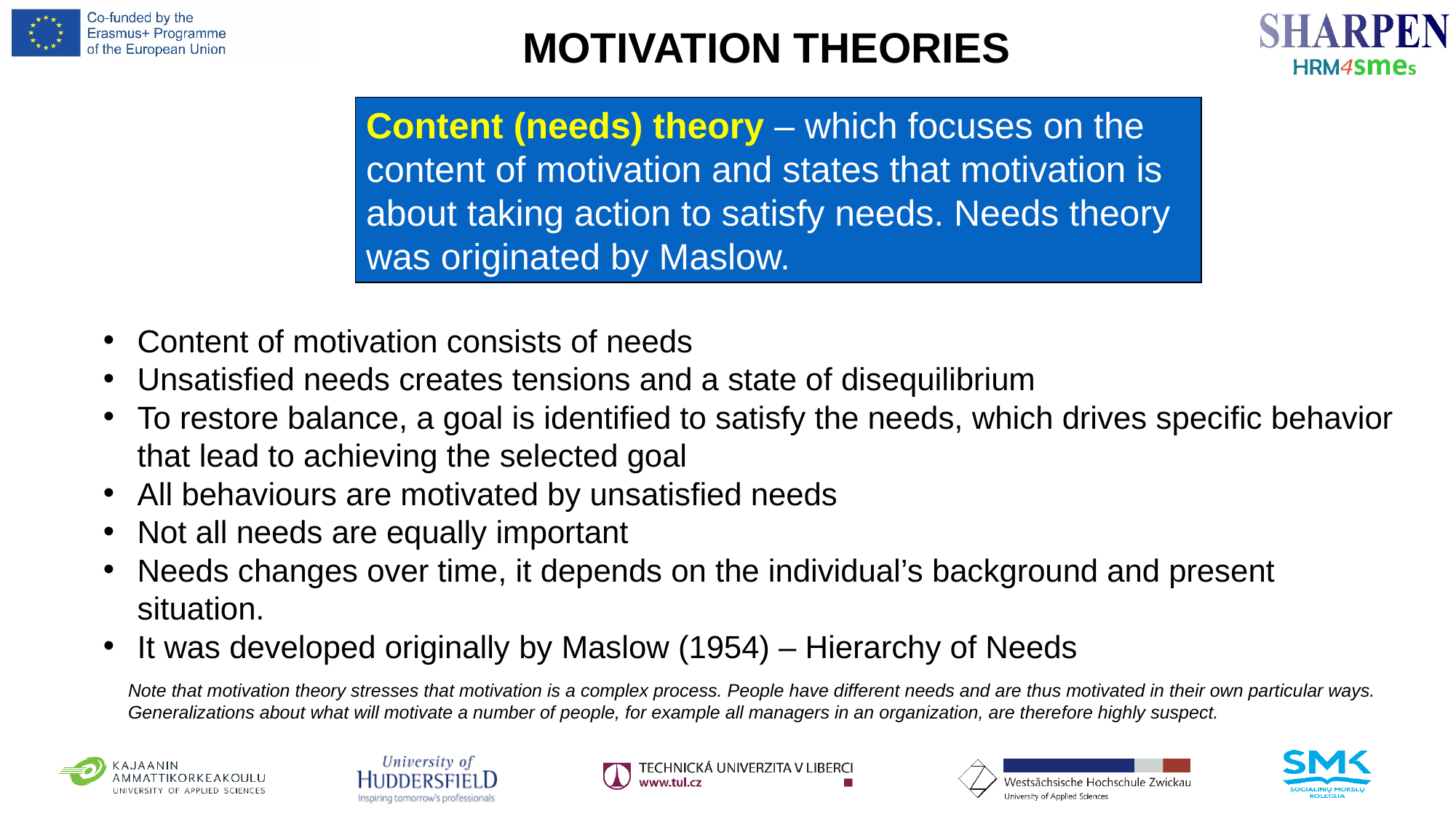

MOTIVATION THEORIES
Content (needs) theory – which focuses on the content of motivation and states that motivation is about taking action to satisfy needs. Needs theory was originated by Maslow.
Content of motivation consists of needs
Unsatisfied needs creates tensions and a state of disequilibrium
To restore balance, a goal is identified to satisfy the needs, which drives specific behavior that lead to achieving the selected goal
All behaviours are motivated by unsatisfied needs
Not all needs are equally important
Needs changes over time, it depends on the individual’s background and present situation.
It was developed originally by Maslow (1954) – Hierarchy of Needs
Note that motivation theory stresses that motivation is a complex process. People have different needs and are thus motivated in their own particular ways. Generalizations about what will motivate a number of people, for example all managers in an organization, are therefore highly suspect.